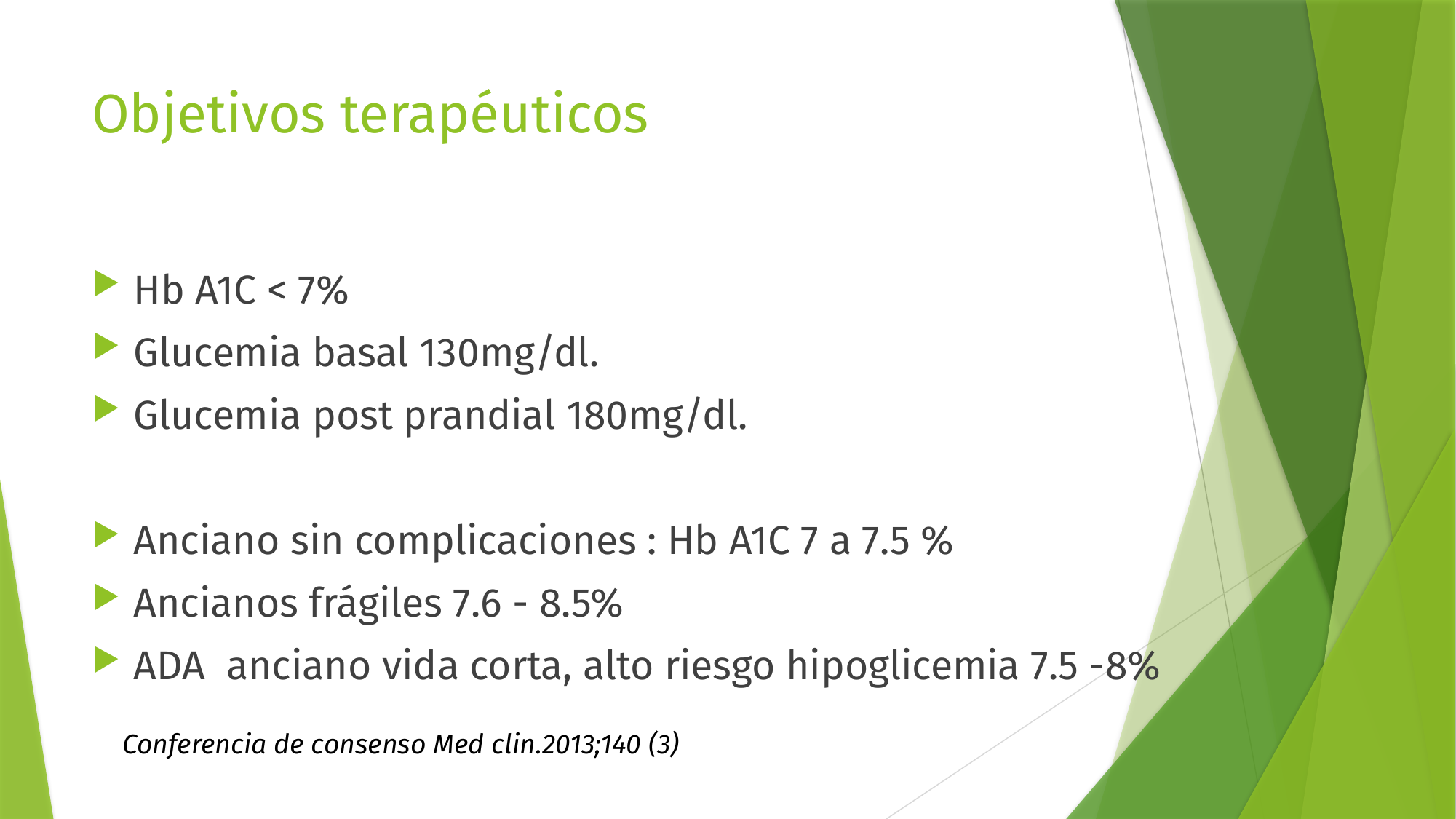

# Objetivos terapéuticos
Hb A1C < 7%
Glucemia basal 130mg/dl.
Glucemia post prandial 180mg/dl.

Anciano sin complicaciones : Hb A1C 7 a 7.5 %
Ancianos frágiles 7.6 - 8.5%
ADA  anciano vida corta, alto riesgo hipoglicemia 7.5 -8%

Conferencia de consenso Med clin.2013;140 (3)